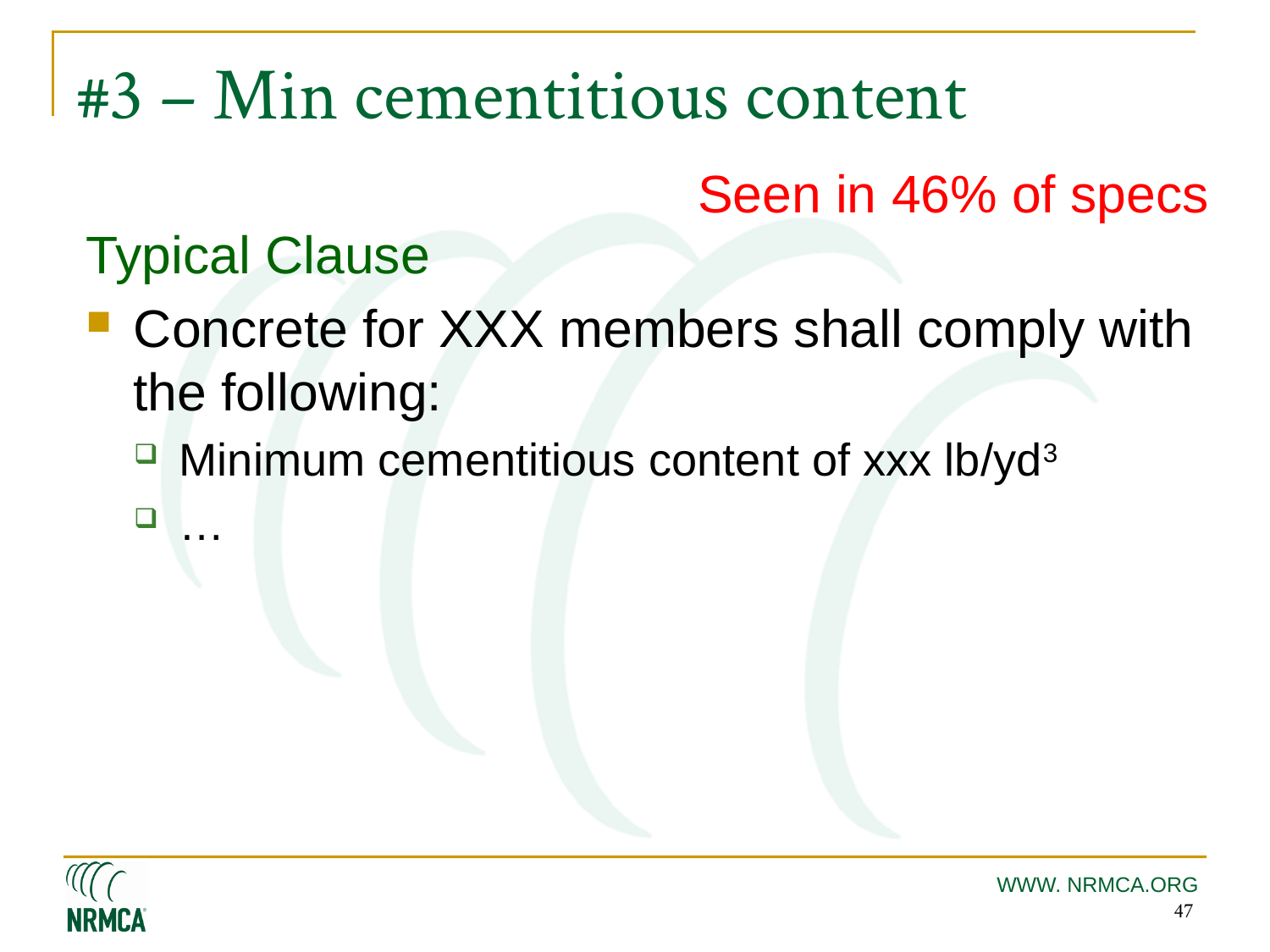

# #3 – Min cementitious content
Seen in 46% of specs
Typical Clause
Concrete for XXX members shall comply with the following:
Minimum cementitious content of xxx lb/yd3
…

47